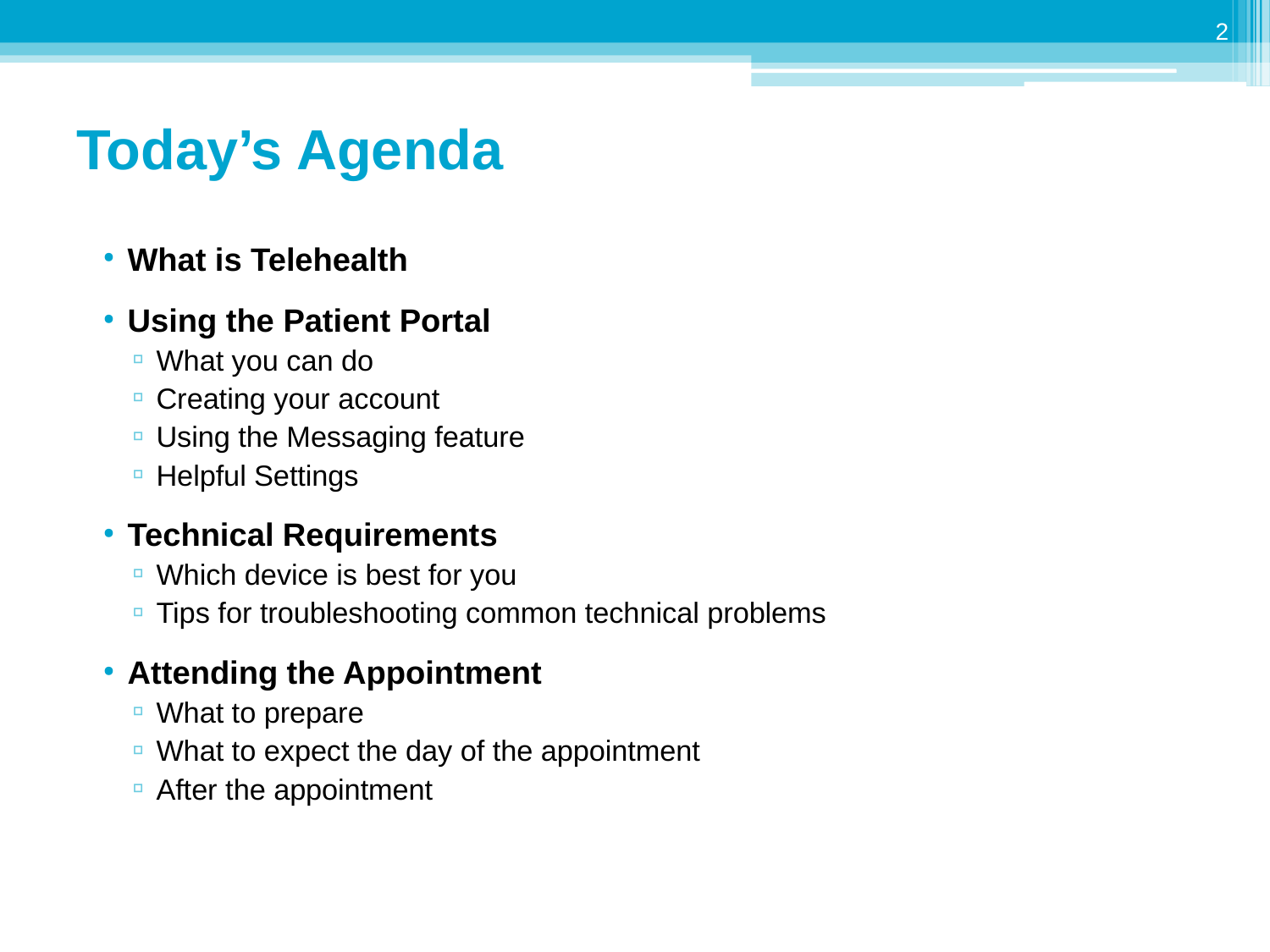

2
# Today’s Agenda
What is Telehealth
Using the Patient Portal
What you can do
Creating your account
Using the Messaging feature
Helpful Settings
Technical Requirements
Which device is best for you
Tips for troubleshooting common technical problems
Attending the Appointment
What to prepare
What to expect the day of the appointment
After the appointment